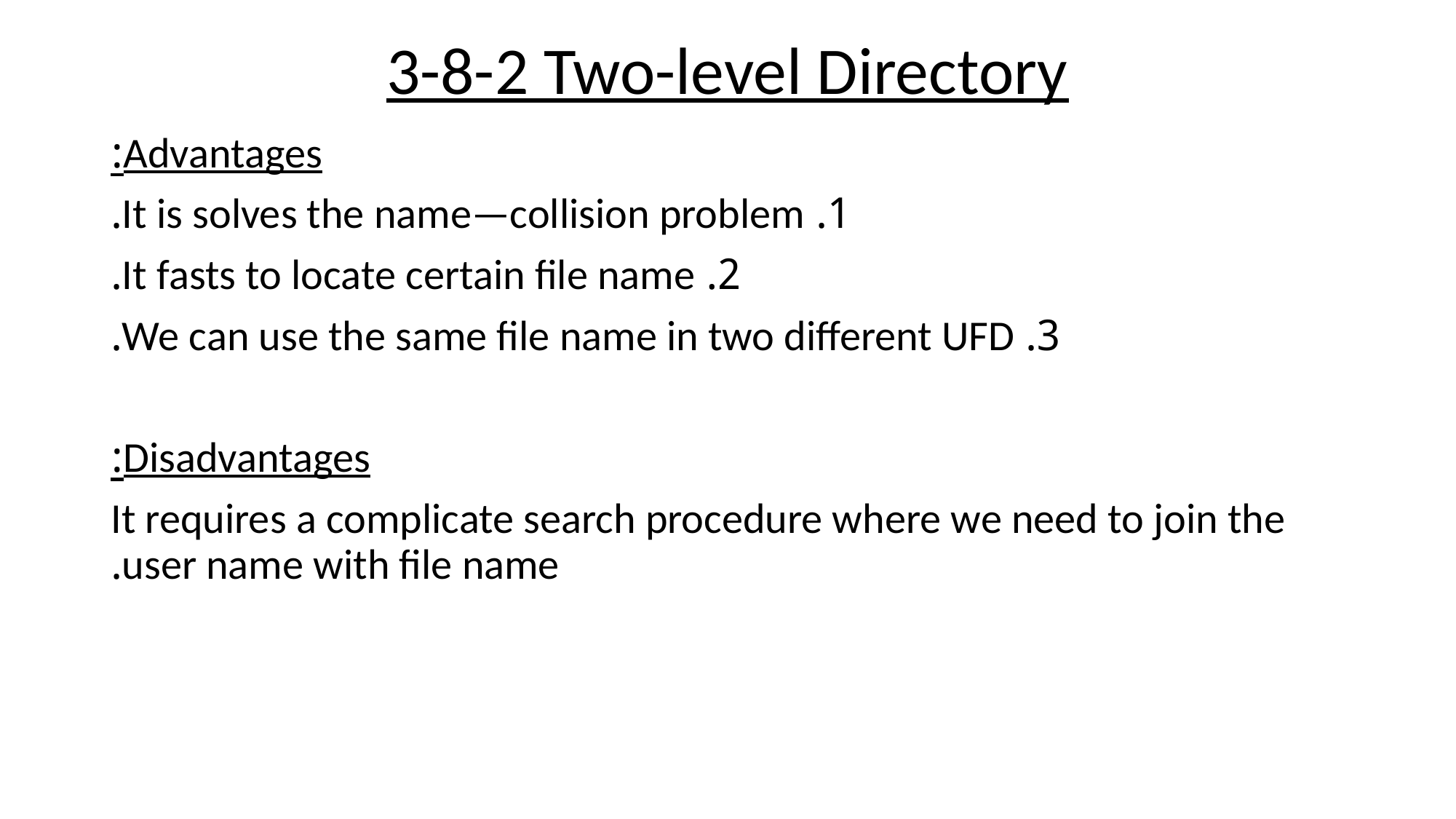

# 3-8-2 Two-level Directory

Advantages:
1. It is solves the name—collision problem.
2. It fasts to locate certain file name.
3. We can use the same file name in two different UFD.

Disadvantages:
It requires a complicate search procedure where we need to join the user name with file name.